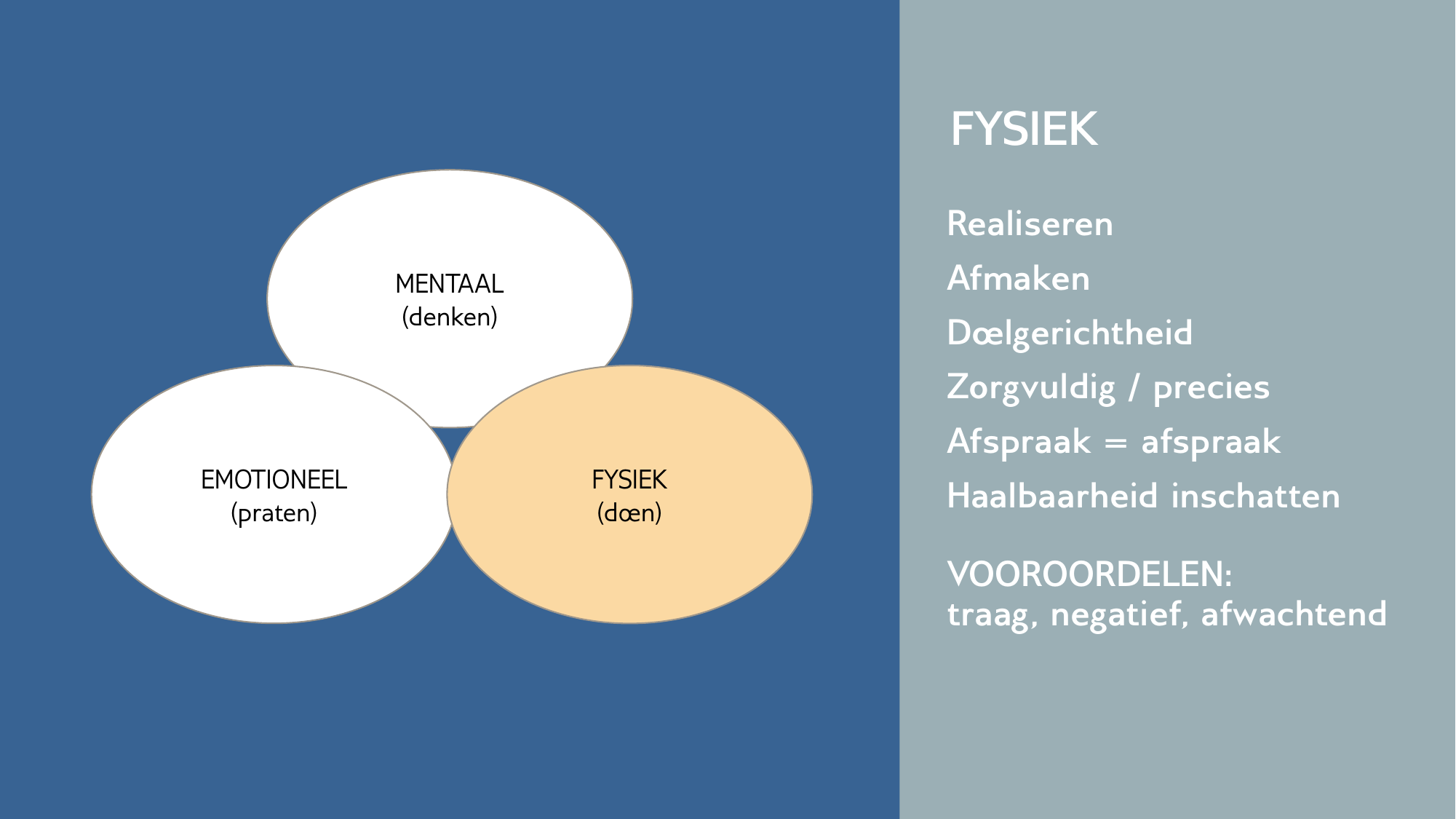

FYSIEK
MENTAAL
(denken)
Realiseren
Afmaken
Doelgerichtheid
Zorgvuldig / precies
Afspraak = afspraak
Haalbaarheid inschatten
VOOROORDELEN:
traag, negatief, afwachtend

EMOTIONEEL
(praten)
FYSIEK
(doen)